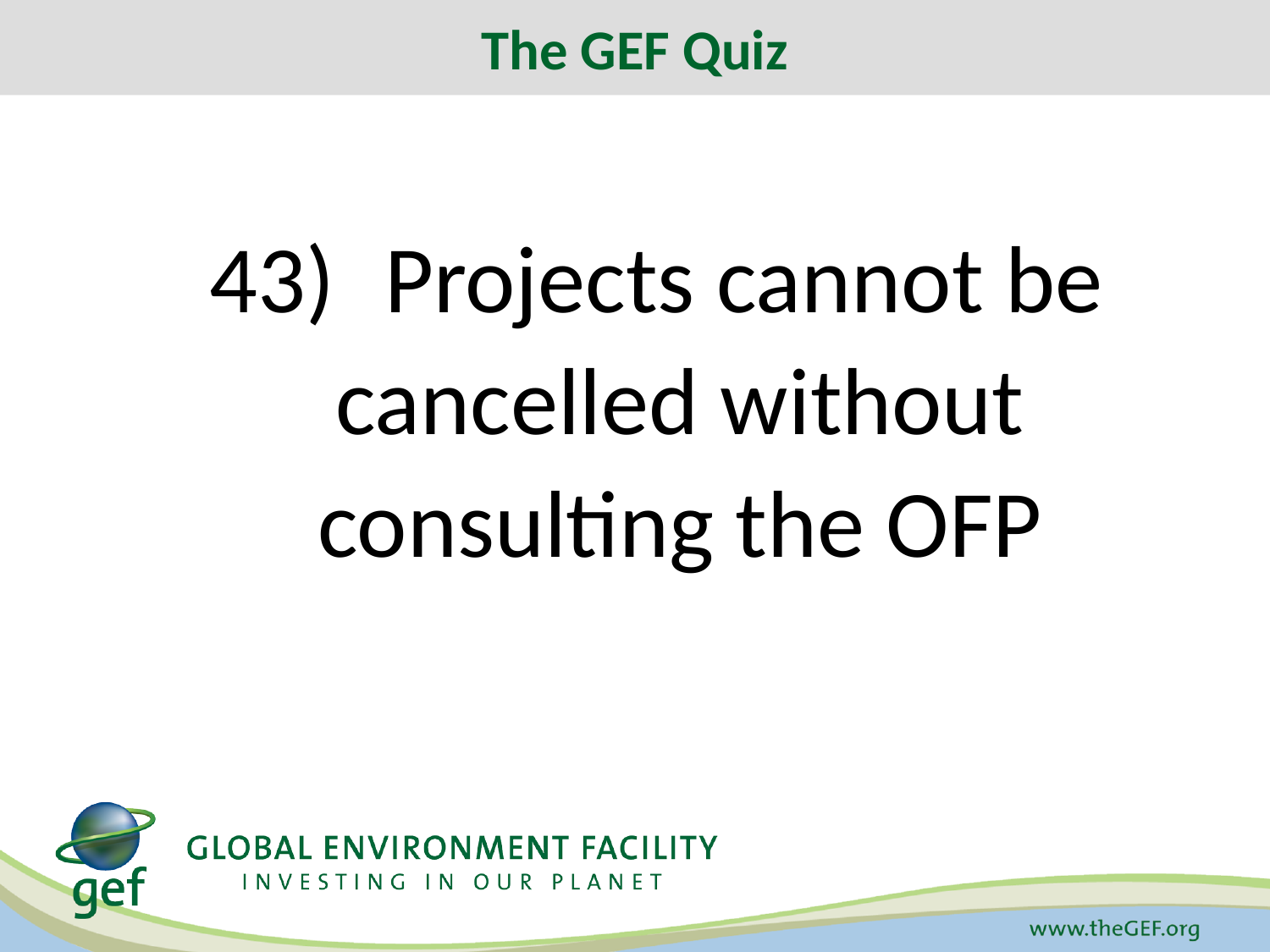

The GEF Quiz
# 43)	Projects cannot be cancelled without consulting the OFP